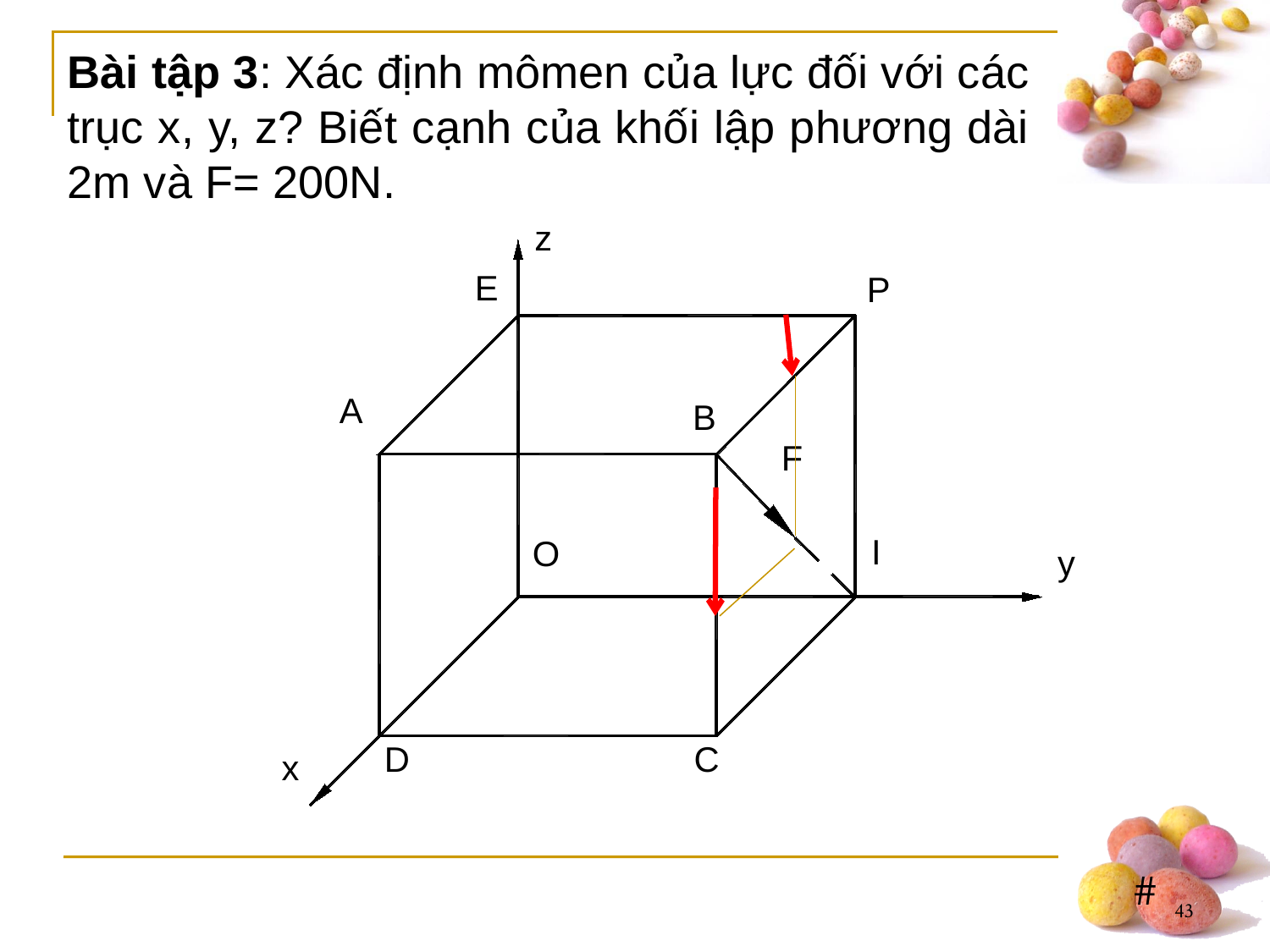

Bài tập 3: Xác định mômen của lực đối với các trục x, y, z? Biết cạnh của khối lập phương dài 2m và F= 200N.
z

E
P

A
B
F

I
O

y

D
C
x

43